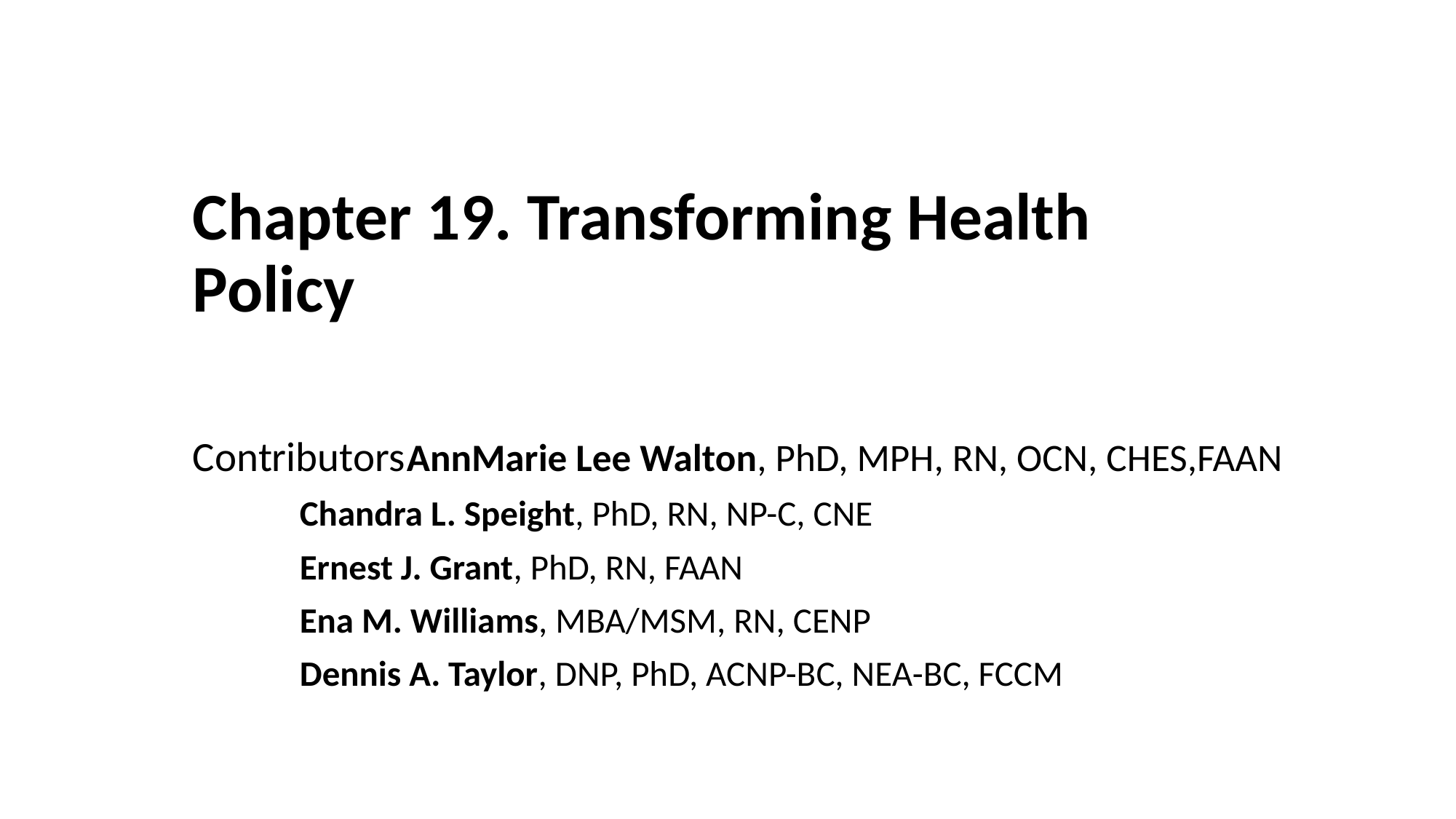

# Chapter 19. Transforming Health Policy
Contributors		AnnMarie Lee Walton, PhD, MPH, RN, OCN, CHES,FAAN
			Chandra L. Speight, PhD, RN, NP-C, CNE
			Ernest J. Grant, PhD, RN, FAAN
			Ena M. Williams, MBA/MSM, RN, CENP
			Dennis A. Taylor, DNP, PhD, ACNP-BC, NEA-BC, FCCM